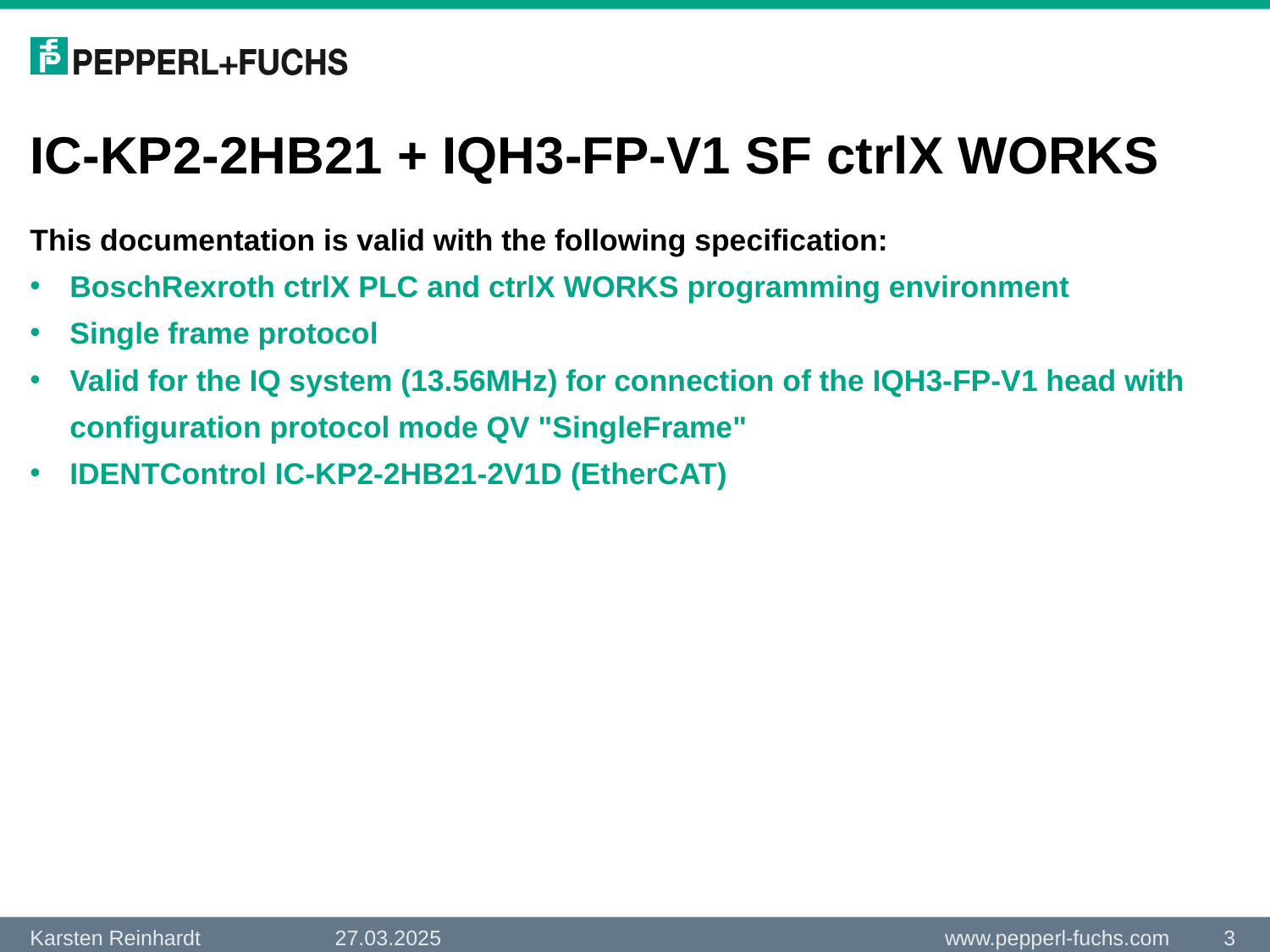

# IC-KP2-2HB21 + IQH3-FP-V1 SF ctrlX WORKS
This documentation is valid with the following specification:
BoschRexroth ctrlX PLC and ctrlX WORKS programming environment
Single frame protocol
Valid for the IQ system (13.56MHz) for connection of the IQH3-FP-V1 head with configuration protocol mode QV "SingleFrame"
IDENTControl IC-KP2-2HB21-2V1D (EtherCAT)
27.03.2025
3
Karsten Reinhardt